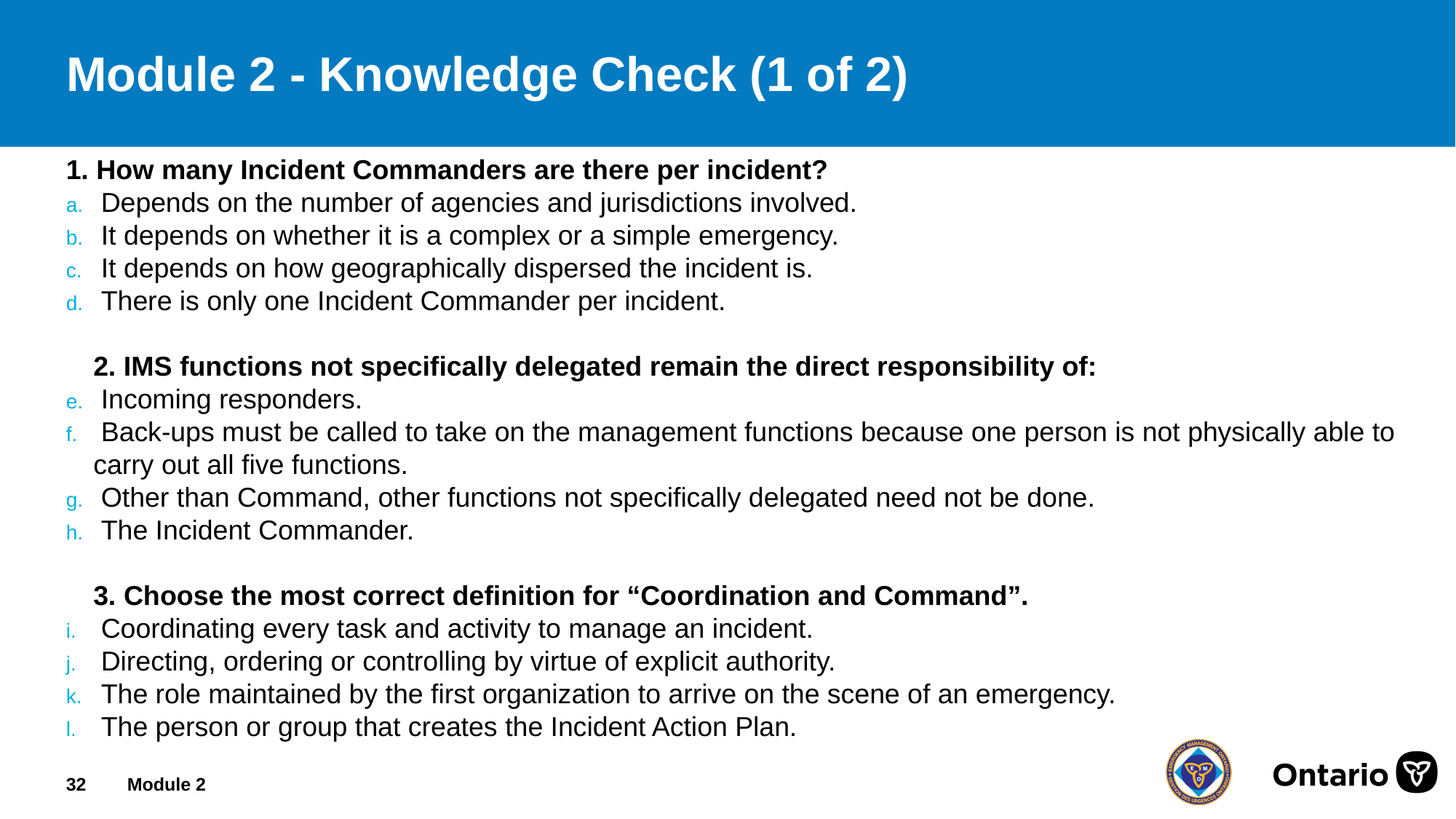

# Module 2 - Knowledge Check (1 of 2)
1. How many Incident Commanders are there per incident?
 Depends on the number of agencies and jurisdictions involved.
 It depends on whether it is a complex or a simple emergency.
 It depends on how geographically dispersed the incident is.
 There is only one Incident Commander per incident.

2. IMS functions not specifically delegated remain the direct responsibility of:
 Incoming responders.
 Back-ups must be called to take on the management functions because one person is not physically able to carry out all five functions.
 Other than Command, other functions not specifically delegated need not be done.
 The Incident Commander.

3. Choose the most correct definition for “Coordination and Command”.
 Coordinating every task and activity to manage an incident.
 Directing, ordering or controlling by virtue of explicit authority.
 The role maintained by the first organization to arrive on the scene of an emergency.
 The person or group that creates the Incident Action Plan.
Module 2
32